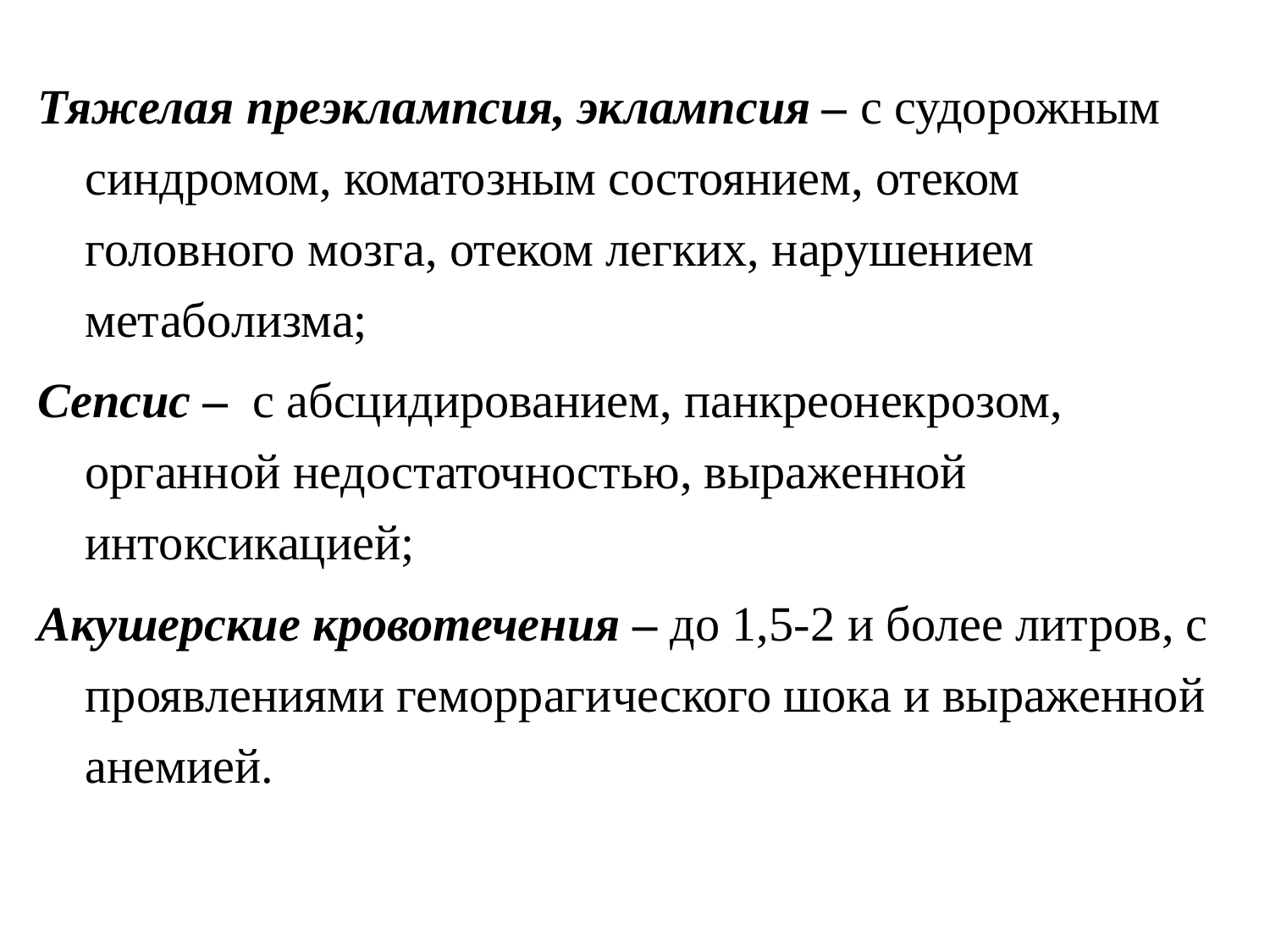

Тяжелая преэклампсия, эклампсия – с судорожным синдромом, коматозным состоянием, отеком головного мозга, отеком легких, нарушением метаболизма;
Сепсис –  с абсцидированием, панкреонекрозом, органной недостаточностью, выраженной интоксикацией;
Акушерские кровотечения – до 1,5-2 и более литров, с проявлениями геморрагического шока и выраженной анемией.